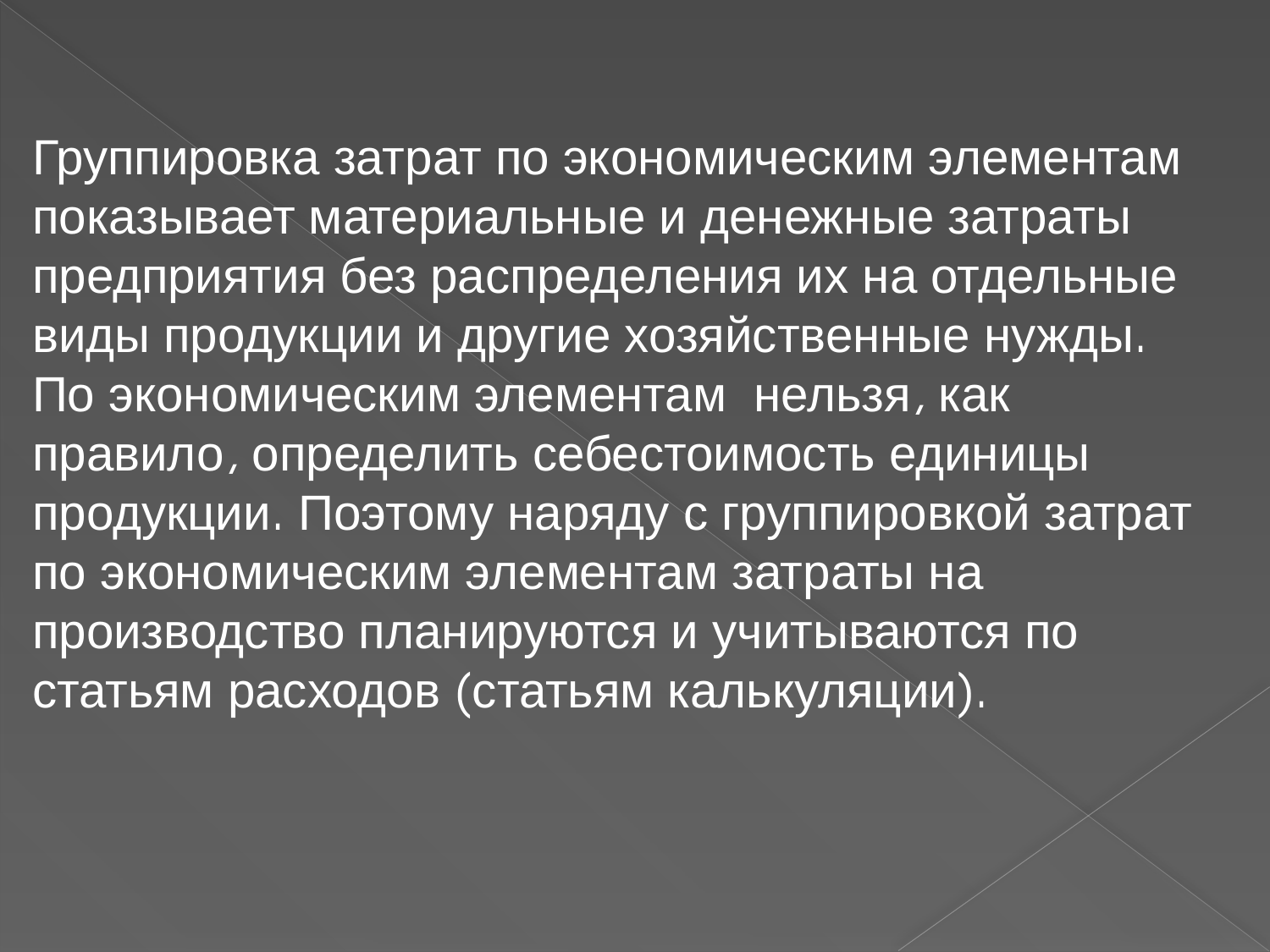

Группировка затрат по экономическим элементам показывает материальные и денежные затраты предприятия без распределения их на отдельные виды продукции и другие хозяйственные нужды. По экономическим элементам  нельзя, как правило, определить себестоимость единицы продукции. Поэтому наряду с группировкой затрат по экономическим элементам затраты на производство планируются и учитываются по статьям расходов (статьям калькуляции).